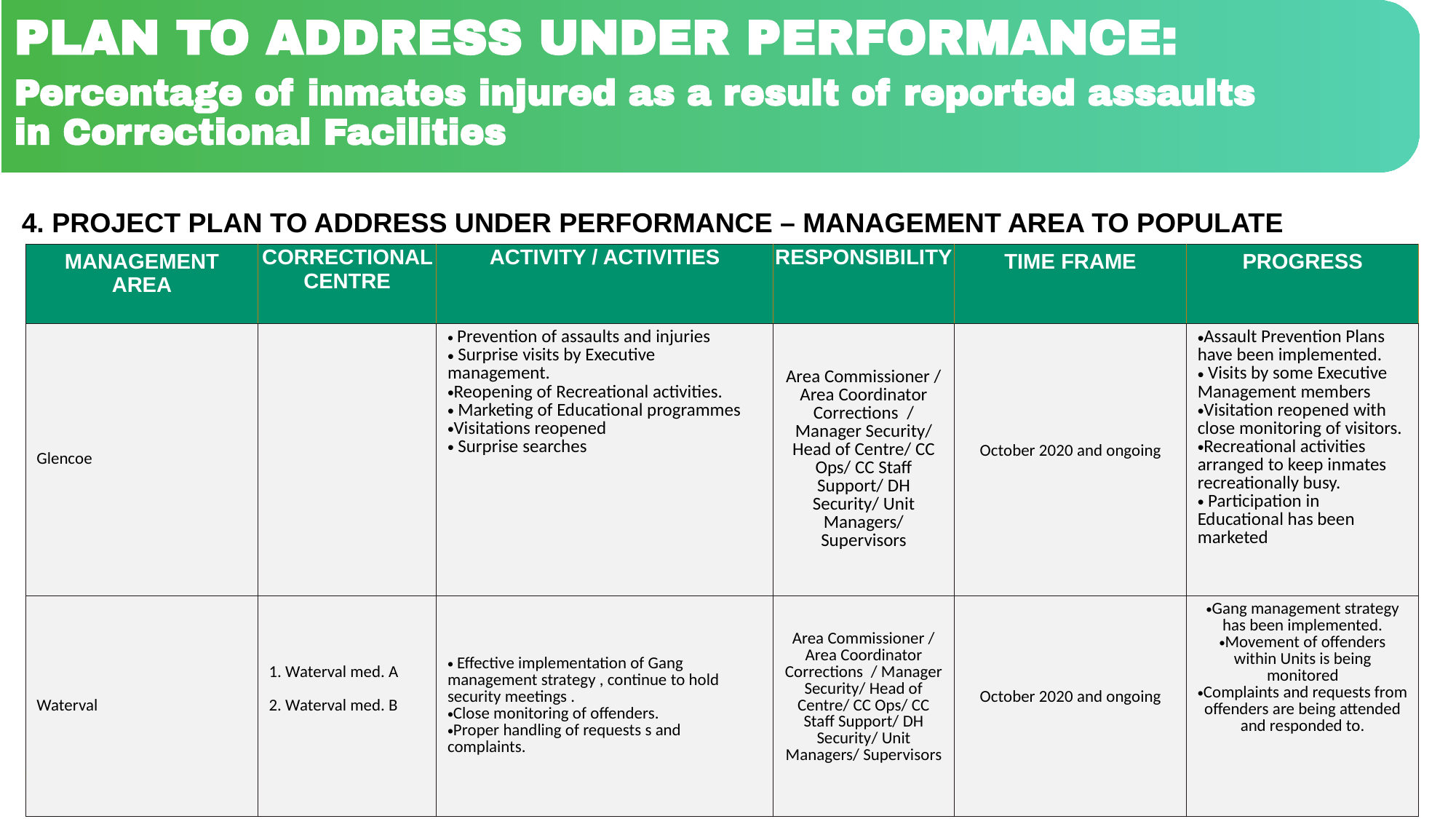

PLAN TO ADDRESS UNDER PERFORMANCE:
Percentage of inmates injured as a result of reported assaults in Correctional Facilities

     4. PROJECT PLAN TO ADDRESS UNDER PERFORMANCE – MANAGEMENT AREA TO POPULATE
| MANAGEMENT AREA | CORRECTIONAL CENTRE | ACTIVITY / ACTIVITIES | RESPONSIBILITY | TIME FRAME | PROGRESS |
| --- | --- | --- | --- | --- | --- |
| Glencoe |  | Prevention of assaults and injuries Surprise visits by Executive management. Reopening of Recreational activities. Marketing of Educational programmes Visitations reopened Surprise searches | Area Commissioner / Area Coordinator Corrections / Manager Security/ Head of Centre/ CC Ops/ CC Staff Support/ DH Security/ Unit Managers/ Supervisors | October 2020 and ongoing | Assault Prevention Plans have been implemented. Visits by some Executive Management members Visitation reopened with close monitoring of visitors. Recreational activities arranged to keep inmates recreationally busy. Participation in Educational has been marketed |
| Waterval | 1. Waterval med. A 2. Waterval med. B | Effective implementation of Gang management strategy , continue to hold security meetings . Close monitoring of offenders. Proper handling of requests s and complaints. | Area Commissioner / Area Coordinator Corrections / Manager Security/ Head of Centre/ CC Ops/ CC Staff Support/ DH Security/ Unit Managers/ Supervisors | October 2020 and ongoing | Gang management strategy has been implemented. Movement of offenders within Units is being monitored Complaints and requests from offenders are being attended and responded to. |